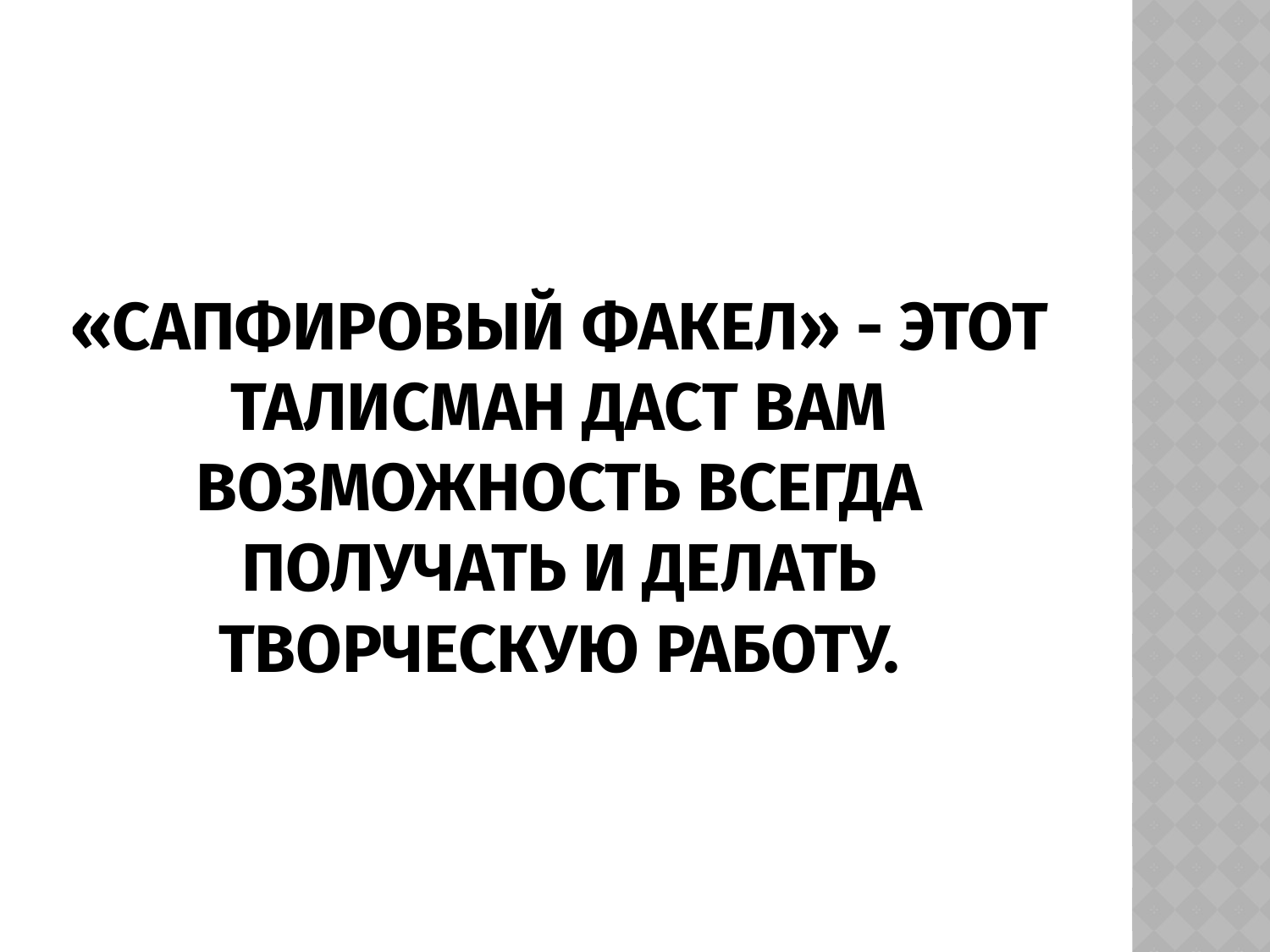

# «Сапфировый факел» - этот талисман даст вам возможность всегда получать и делать творческую работу.